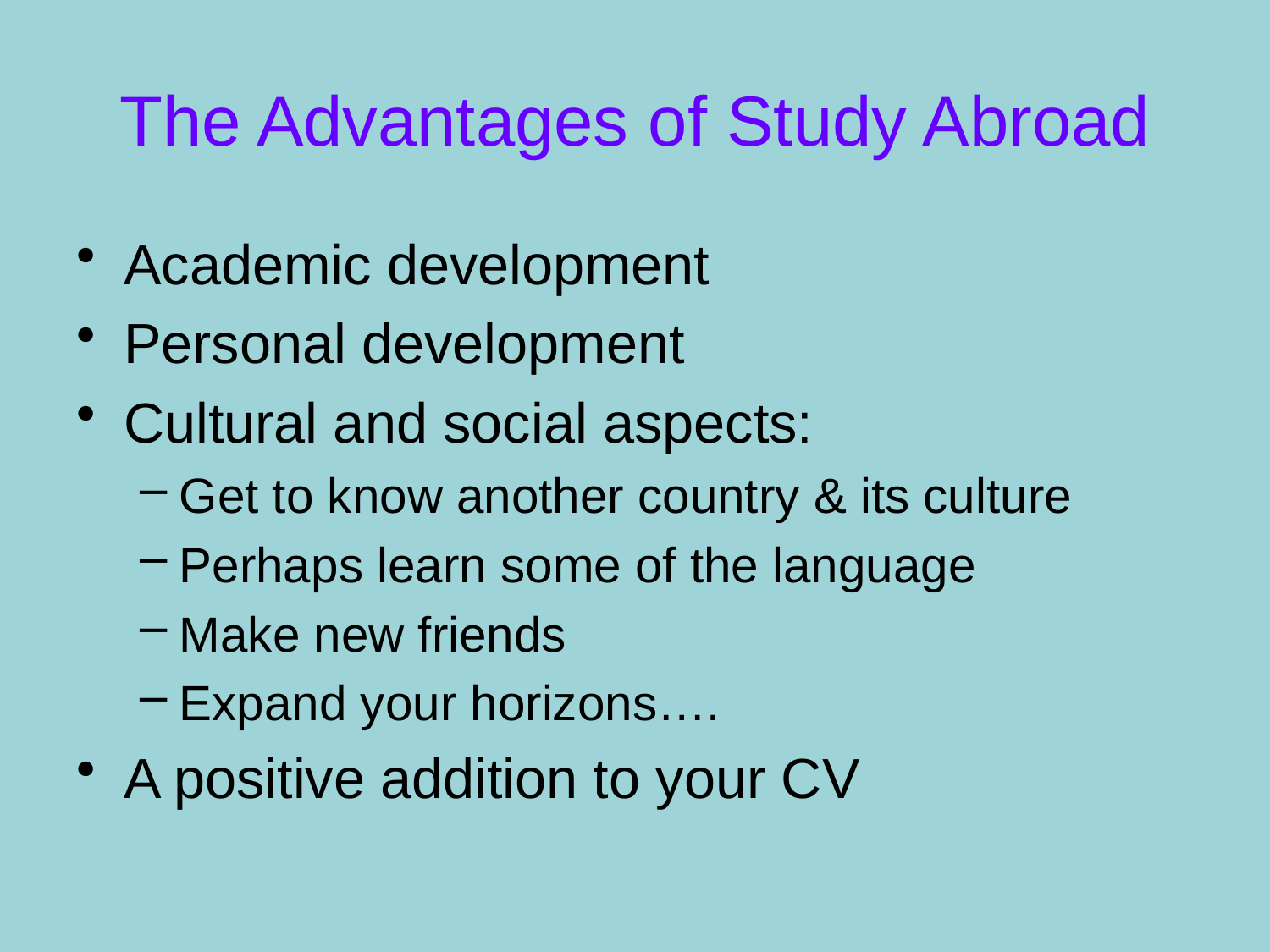

# The Advantages of Study Abroad
Academic development
Personal development
Cultural and social aspects:
Get to know another country & its culture
Perhaps learn some of the language
Make new friends
Expand your horizons….
A positive addition to your CV